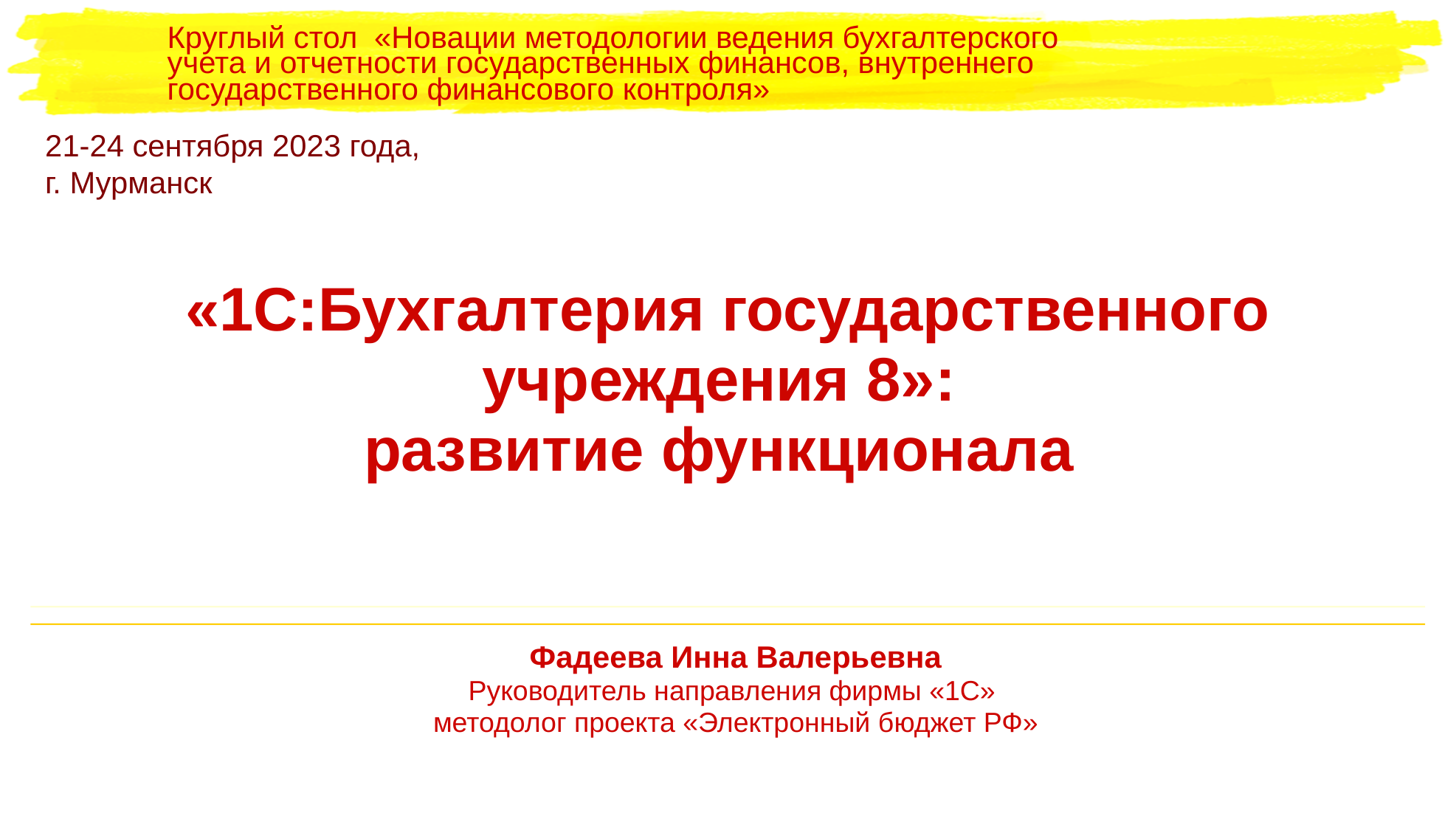

Круглый стол  «Новации методологии ведения бухгалтерского учета и отчетности государственных финансов, внутреннего государственного финансового контроля»
21-24 сентября 2023 года,
г. Мурманск
# «1С:Бухгалтерия государственного учреждения 8»: развитие функционала

Фадеева Инна Валерьевна
Руководитель направления фирмы «1С»
методолог проекта «Электронный бюджет РФ»